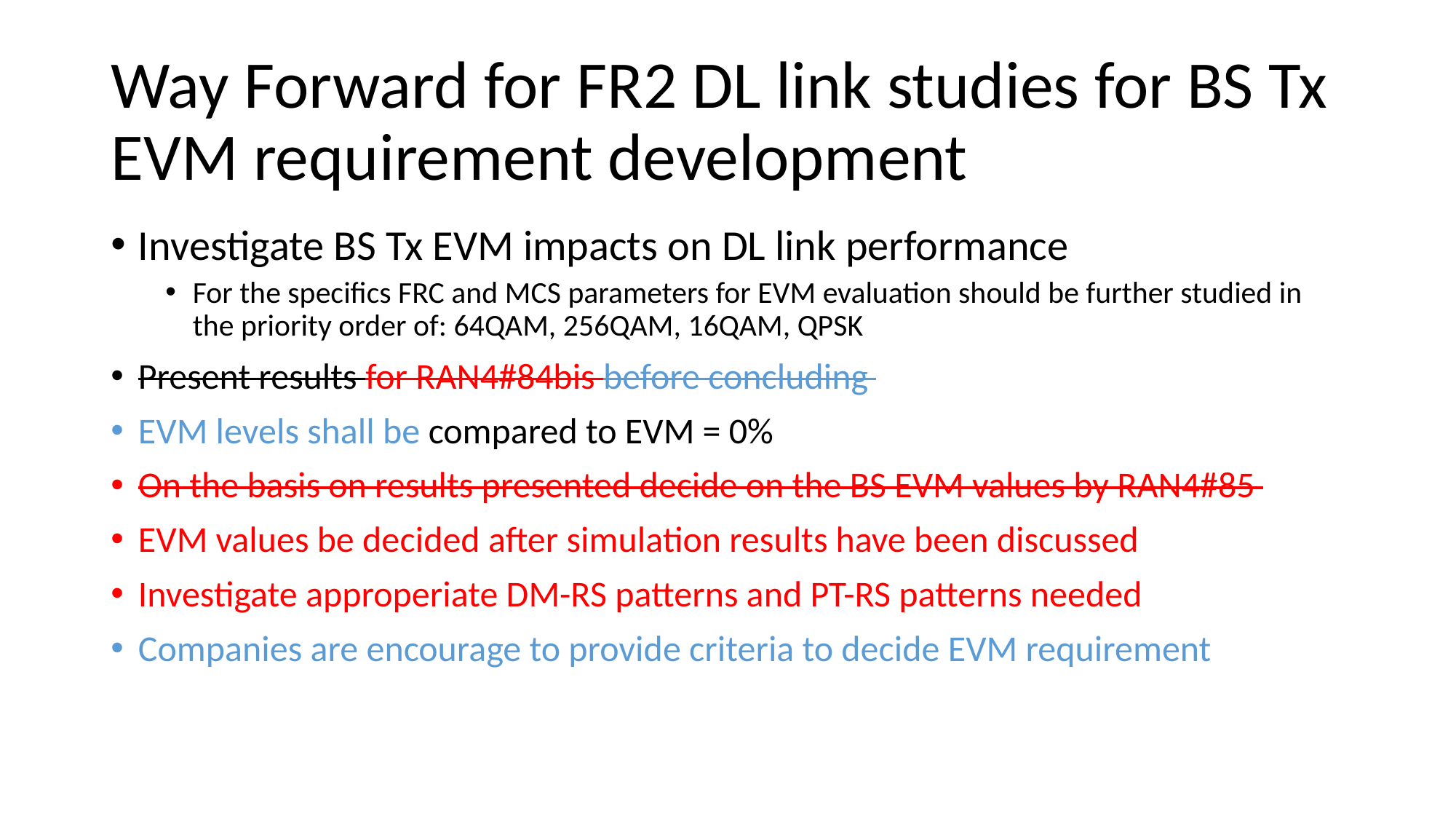

# Way Forward for FR2 DL link studies for BS Tx EVM requirement development
Investigate BS Tx EVM impacts on DL link performance
For the specifics FRC and MCS parameters for EVM evaluation should be further studied in the priority order of: 64QAM, 256QAM, 16QAM, QPSK
Present results for RAN4#84bis before concluding
EVM levels shall be compared to EVM = 0%
On the basis on results presented decide on the BS EVM values by RAN4#85
EVM values be decided after simulation results have been discussed
Investigate approperiate DM-RS patterns and PT-RS patterns needed
Companies are encourage to provide criteria to decide EVM requirement